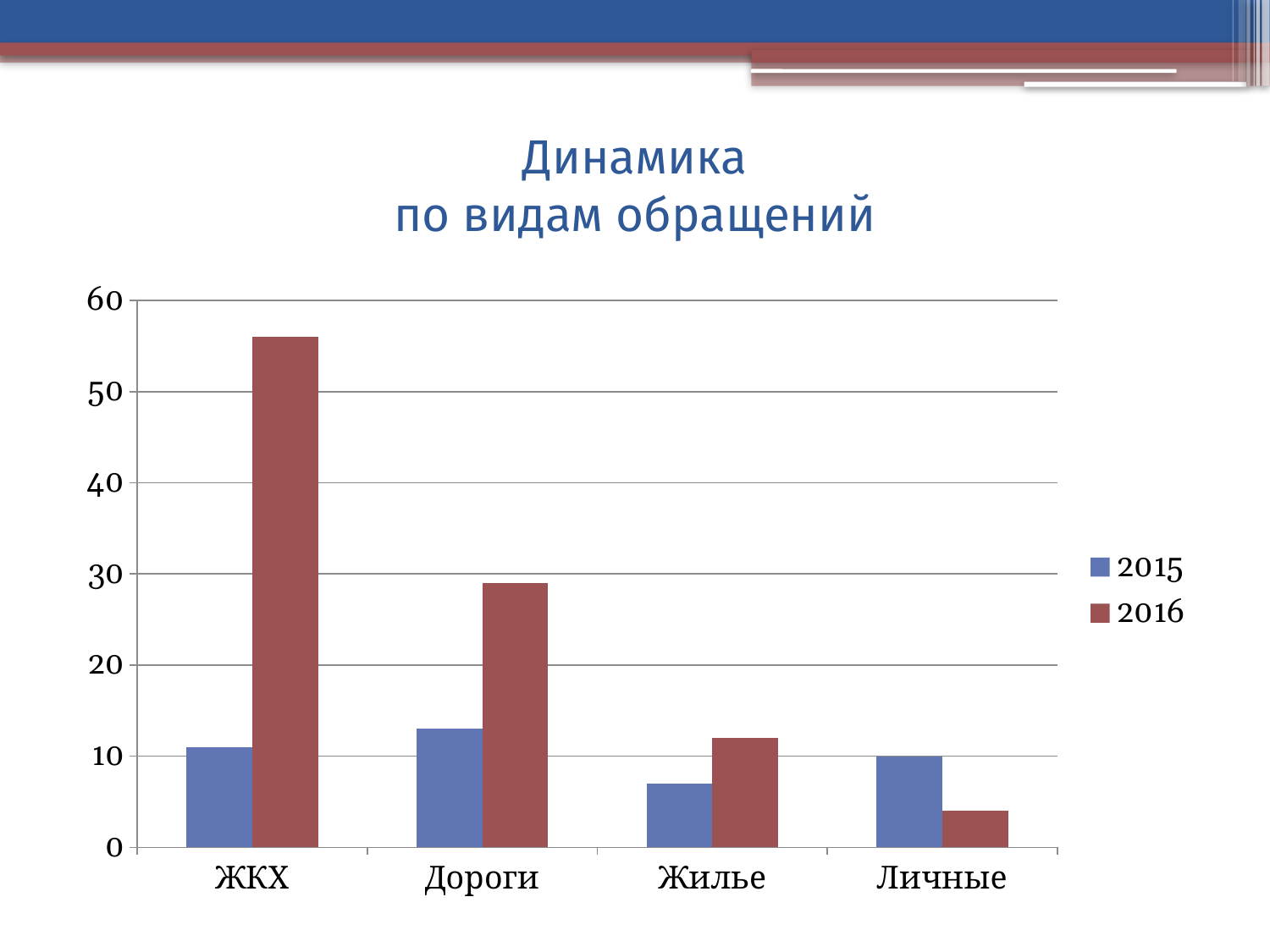

# Динамика по видам обращений

### Chart

| Category | 2015 | 2016 |
|---|---|---|
| ЖКХ | 11.0 | 56.0 |
| Дороги | 13.0 | 29.0 |
| Жилье | 7.0 | 12.0 |
| Личные | 10.0 | 4.0 |